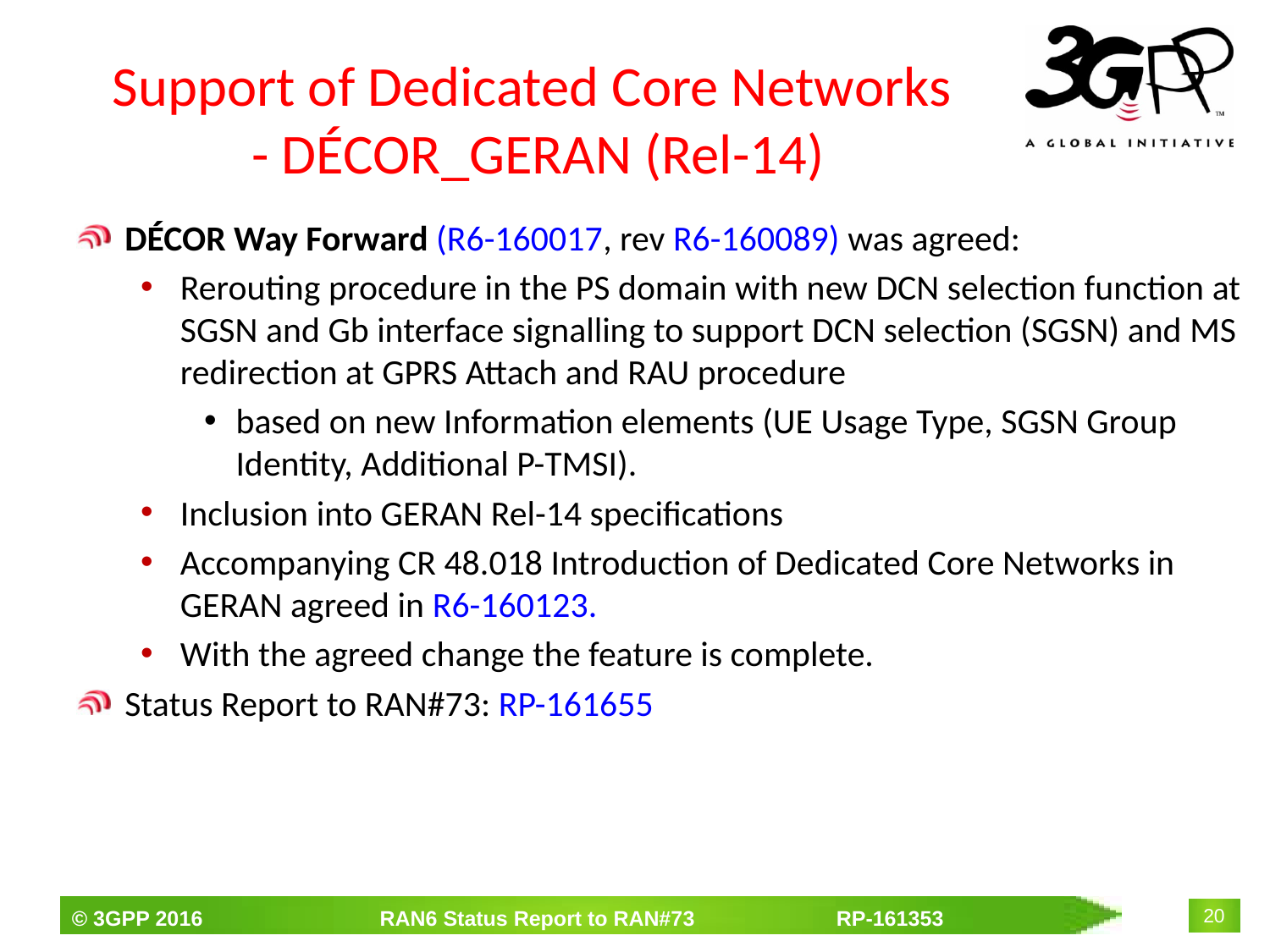

# Support of Dedicated Core Networks - DÉCOR_GERAN (Rel-14)
DÉCOR Way Forward (R6-160017, rev R6-160089) was agreed:
Rerouting procedure in the PS domain with new DCN selection function at SGSN and Gb interface signalling to support DCN selection (SGSN) and MS redirection at GPRS Attach and RAU procedure
based on new Information elements (UE Usage Type, SGSN Group Identity, Additional P-TMSI).
Inclusion into GERAN Rel-14 specifications
Accompanying CR 48.018 Introduction of Dedicated Core Networks in GERAN agreed in R6-160123.
With the agreed change the feature is complete.
Status Report to RAN#73: RP-161655